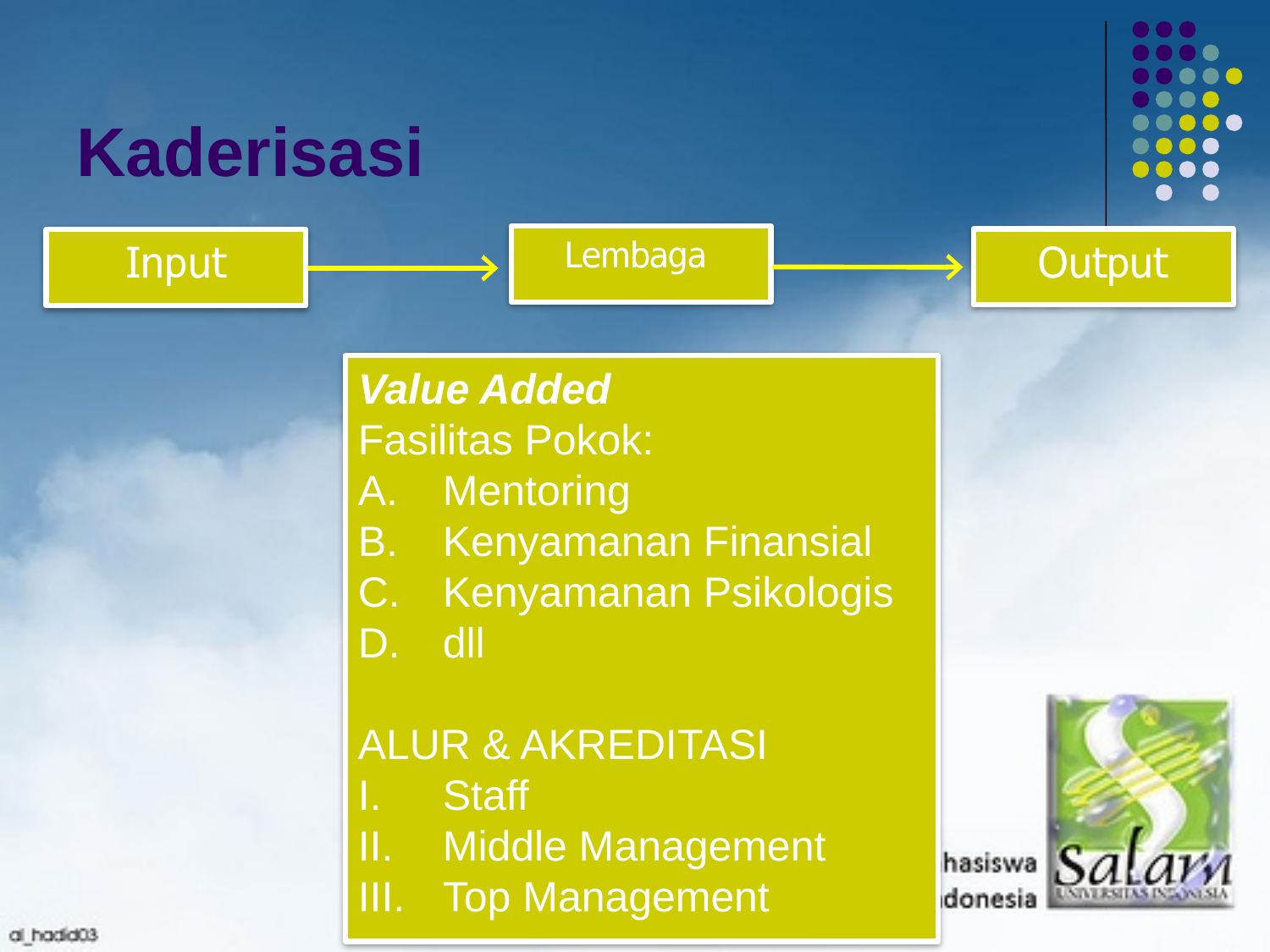

# Kaderisasi
Lembaga
Output
Input

Value Added
Fasilitas Pokok:
Mentoring
Kenyamanan Finansial
Kenyamanan Psikologis
dll

ALUR & AKREDITASI
Staff
Middle Management
Top Management